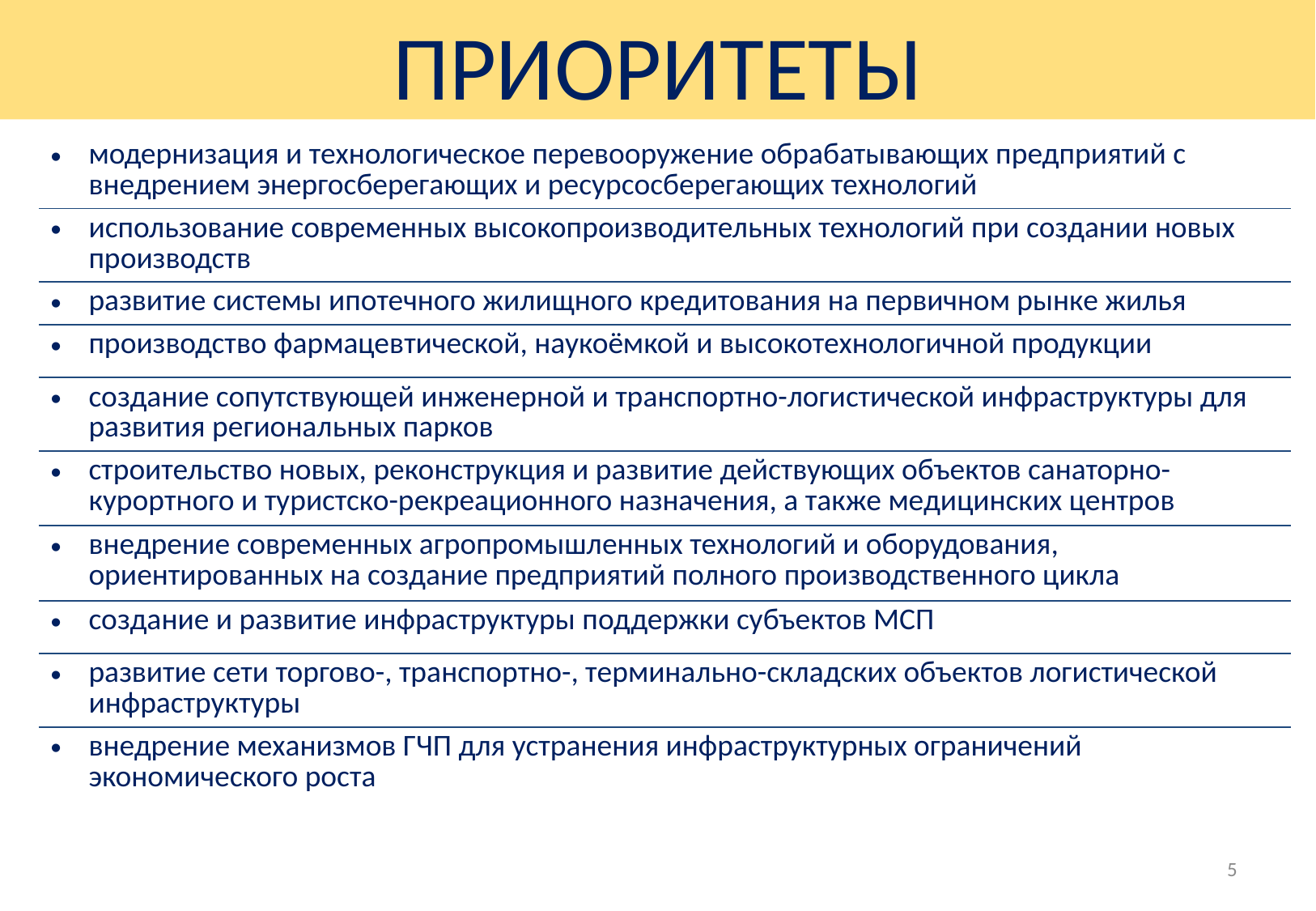

ПРИОРИТЕТЫ
ЧТО?
| модернизация и технологическое перевооружение обрабатывающих предприятий с внедрением энергосберегающих и ресурсосберегающих технологий |
| --- |
| использование современных высокопроизводительных технологий при создании новых производств |
| развитие системы ипотечного жилищного кредитования на первичном рынке жилья |
| производство фармацевтической, наукоёмкой и высокотехнологичной продукции |
| создание сопутствующей инженерной и транспортно-логистической инфраструктуры для развития региональных парков |
| строительство новых, реконструкция и развитие действующих объектов санаторно-курортного и туристско-рекреационного назначения, а также медицинских центров |
| внедрение современных агропромышленных технологий и оборудования, ориентированных на создание предприятий полного производственного цикла |
| создание и развитие инфраструктуры поддержки субъектов МСП |
| развитие сети торгово-, транспортно-, терминально-складских объектов логистической инфраструктуры |
| внедрение механизмов ГЧП для устранения инфраструктурных ограничений экономического роста |
5